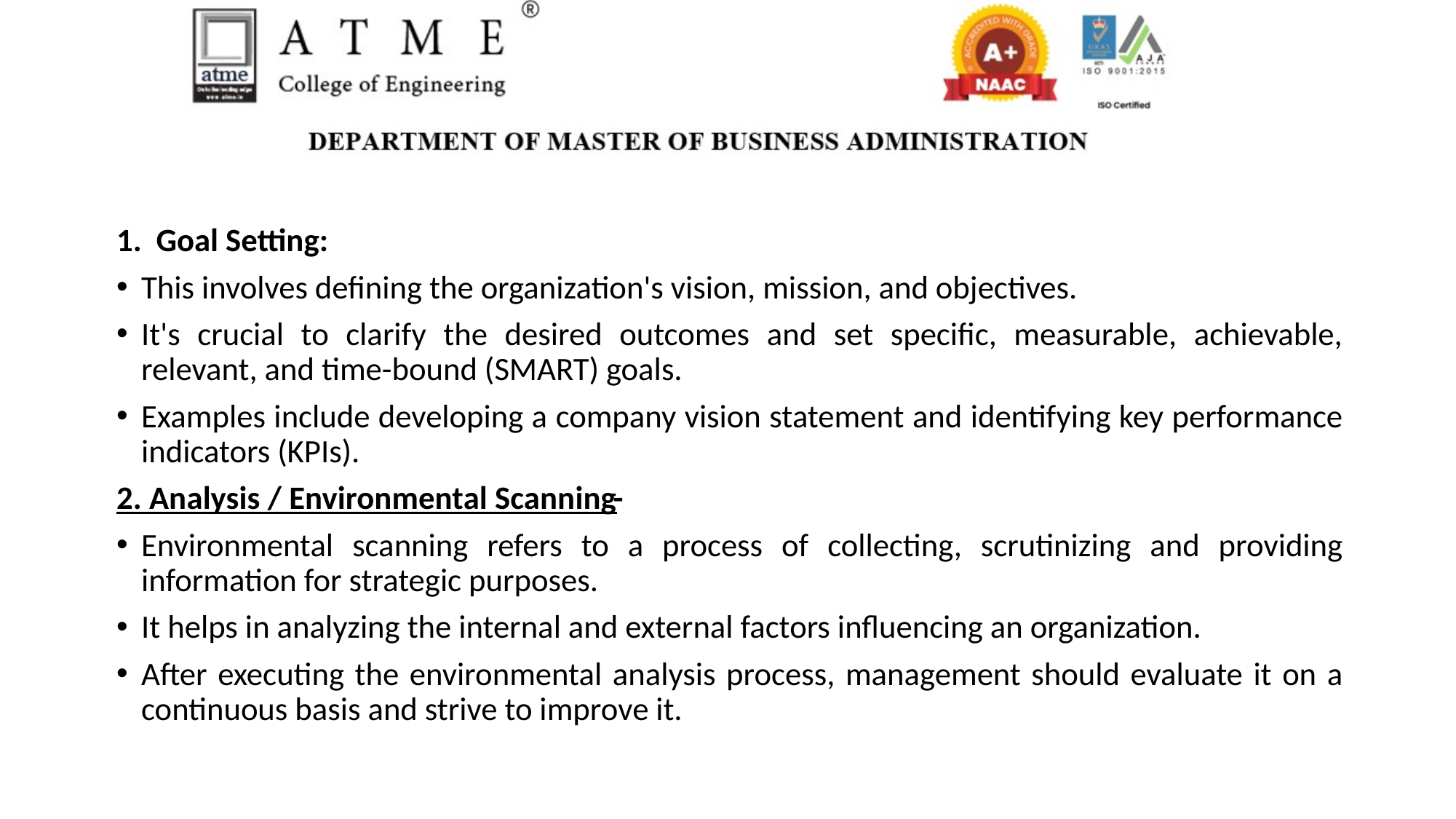

1.  Goal Setting:
This involves defining the organization's vision, mission, and objectives.
It's crucial to clarify the desired outcomes and set specific, measurable, achievable, relevant, and time-bound (SMART) goals.
Examples include developing a company vision statement and identifying key performance indicators (KPIs).
2. Analysis / Environmental Scanning-
Environmental scanning refers to a process of collecting, scrutinizing and providing information for strategic purposes.
It helps in analyzing the internal and external factors influencing an organization.
After executing the environmental analysis process, management should evaluate it on a continuous basis and strive to improve it.